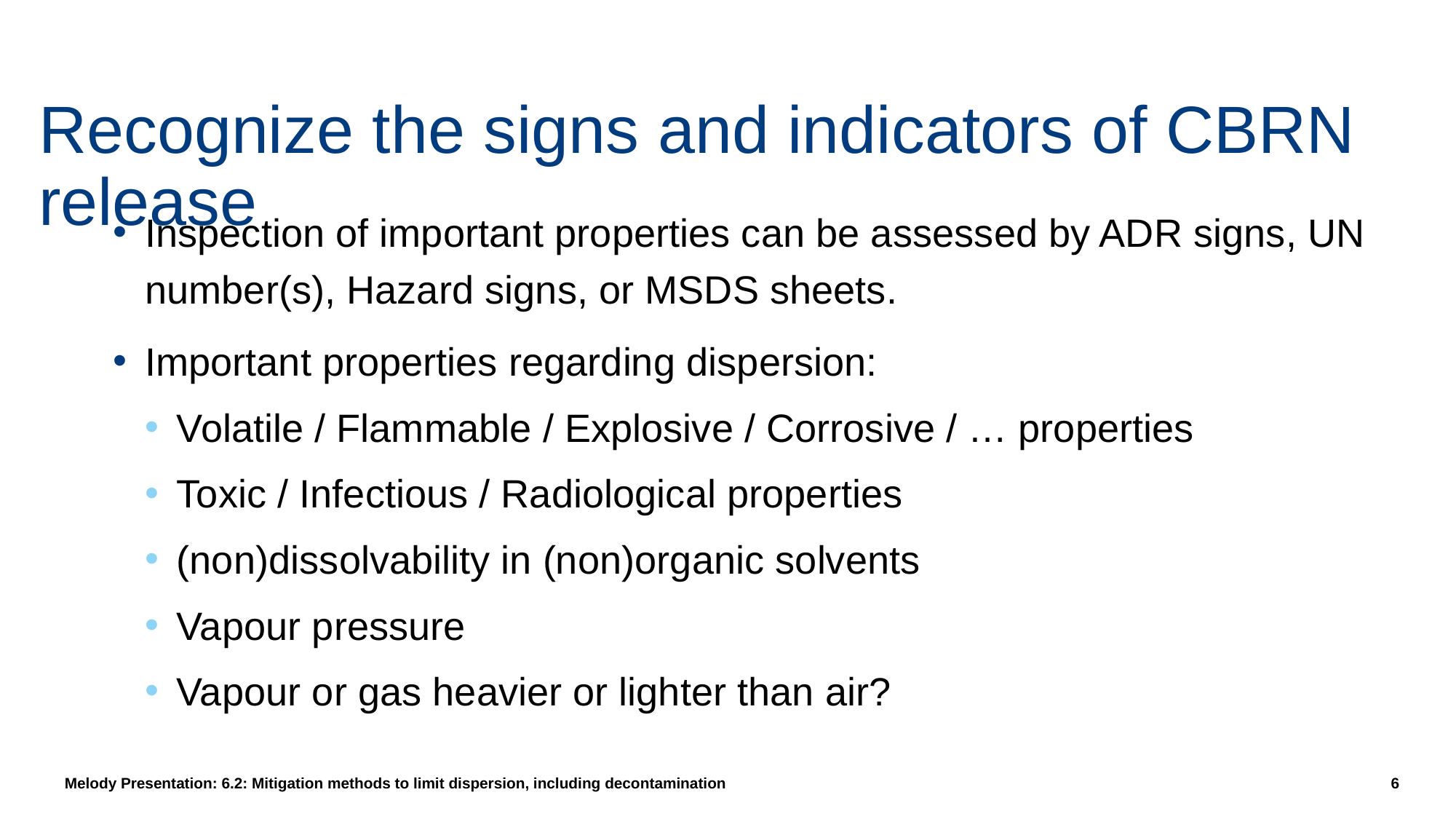

# Recognize the signs and indicators of CBRN release
Inspection of important properties can be assessed by ADR signs, UN number(s), Hazard signs, or MSDS sheets.
Important properties regarding dispersion:
Volatile / Flammable / Explosive / Corrosive / … properties
Toxic / Infectious / Radiological properties
(non)dissolvability in (non)organic solvents
Vapour pressure
Vapour or gas heavier or lighter than air?

Melody Presentation: 6.2: Mitigation methods to limit dispersion, including decontamination
6